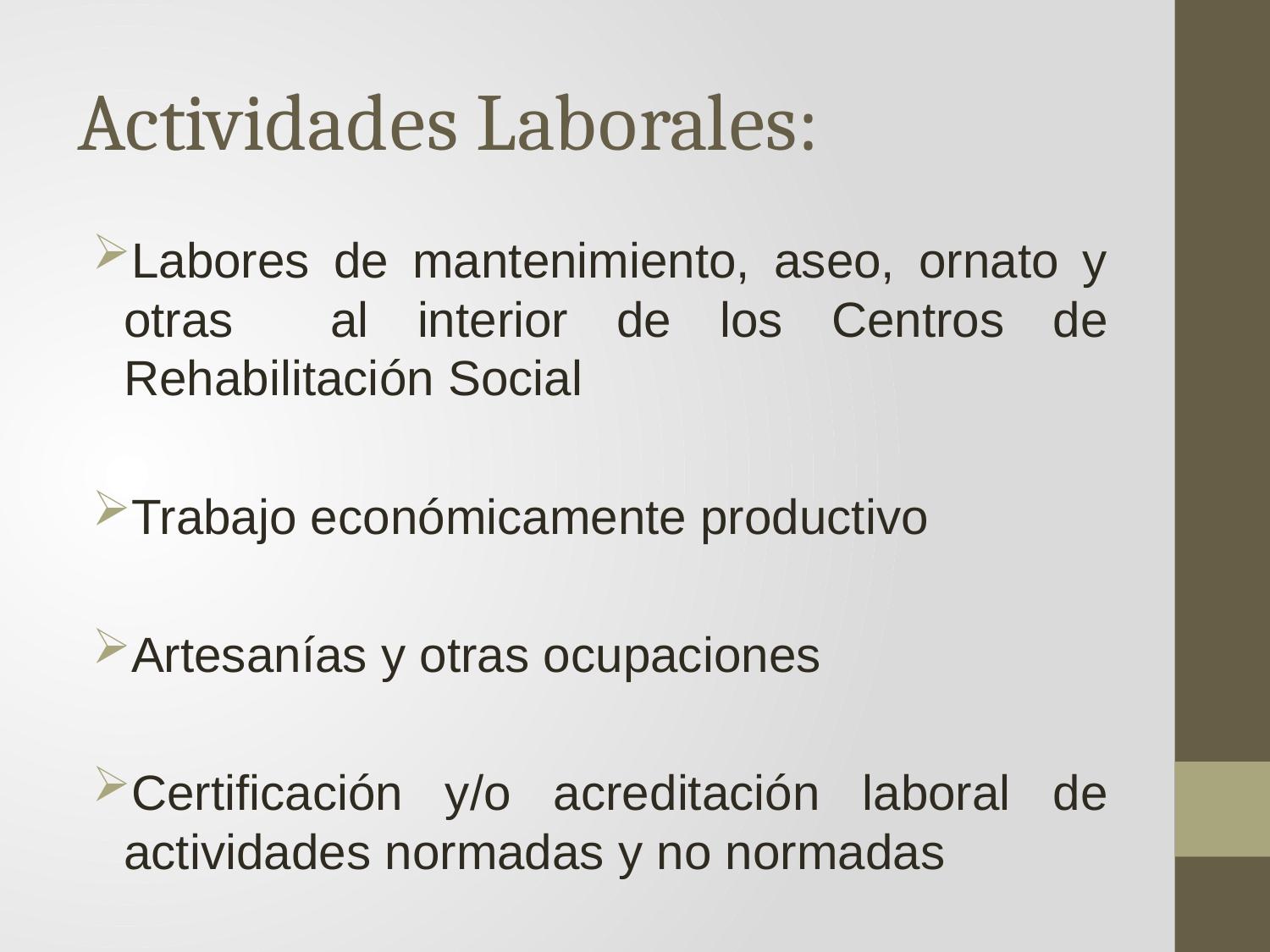

# Actividades Laborales:
Labores de mantenimiento, aseo, ornato y otras  al interior de los Centros de Rehabilitación Social

Trabajo económicamente productivo

Artesanías y otras ocupaciones

Certificación y/o acreditación laboral de actividades normadas y no normadas